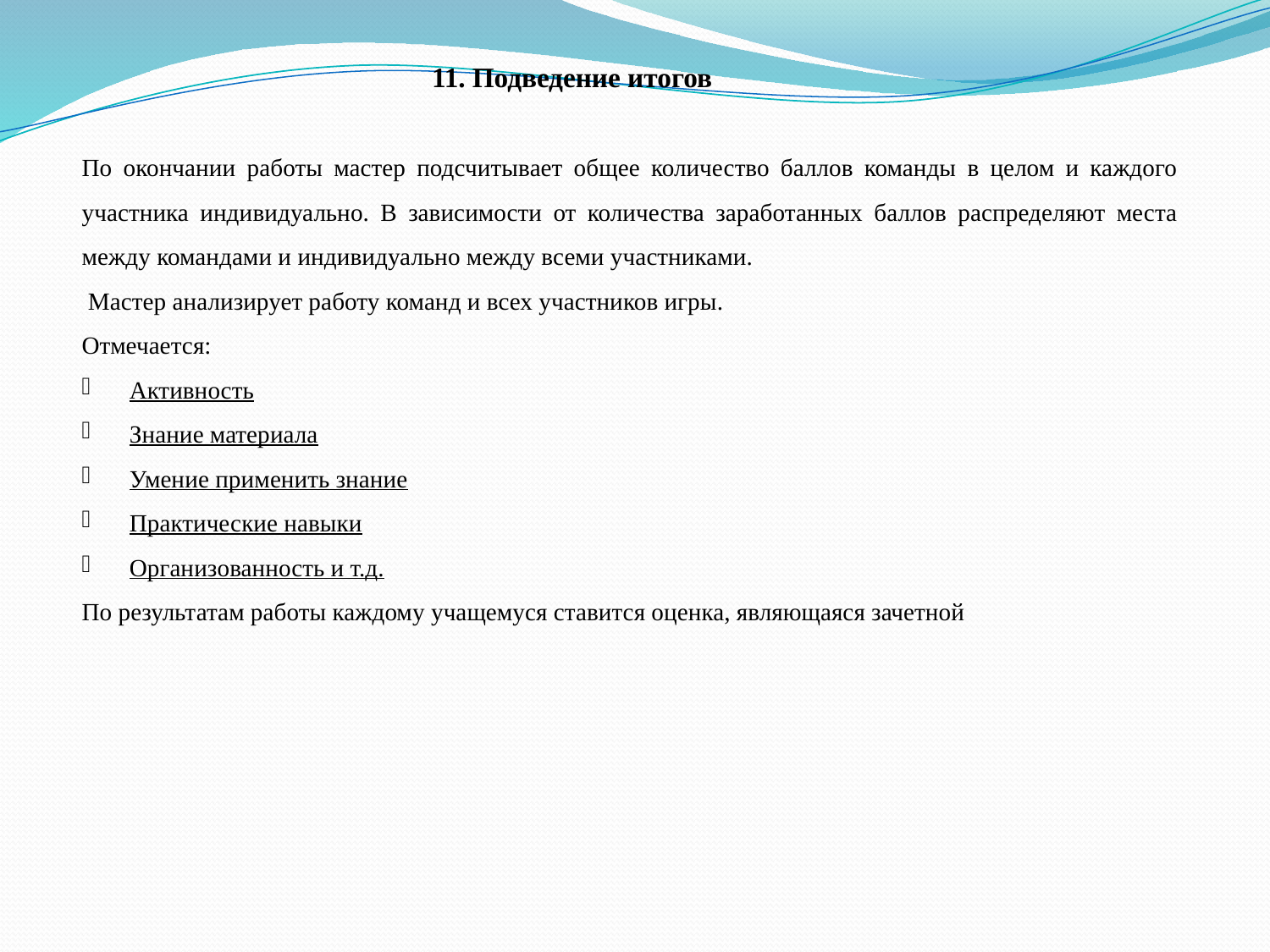

11. Подведение итогов

По окончании работы мастер подсчитывает общее количество баллов команды в целом и каждого участника индивидуально. В зависимости от количества заработанных баллов распределяют места между командами и индивидуально между всеми участниками.
 Мастер анализирует работу команд и всех участников игры.
Отмечается:
Активность
Знание материала
Умение применить знание
Практические навыки
Организованность и т.д.
По результатам работы каждому учащемуся ставится оценка, являющаяся зачетной